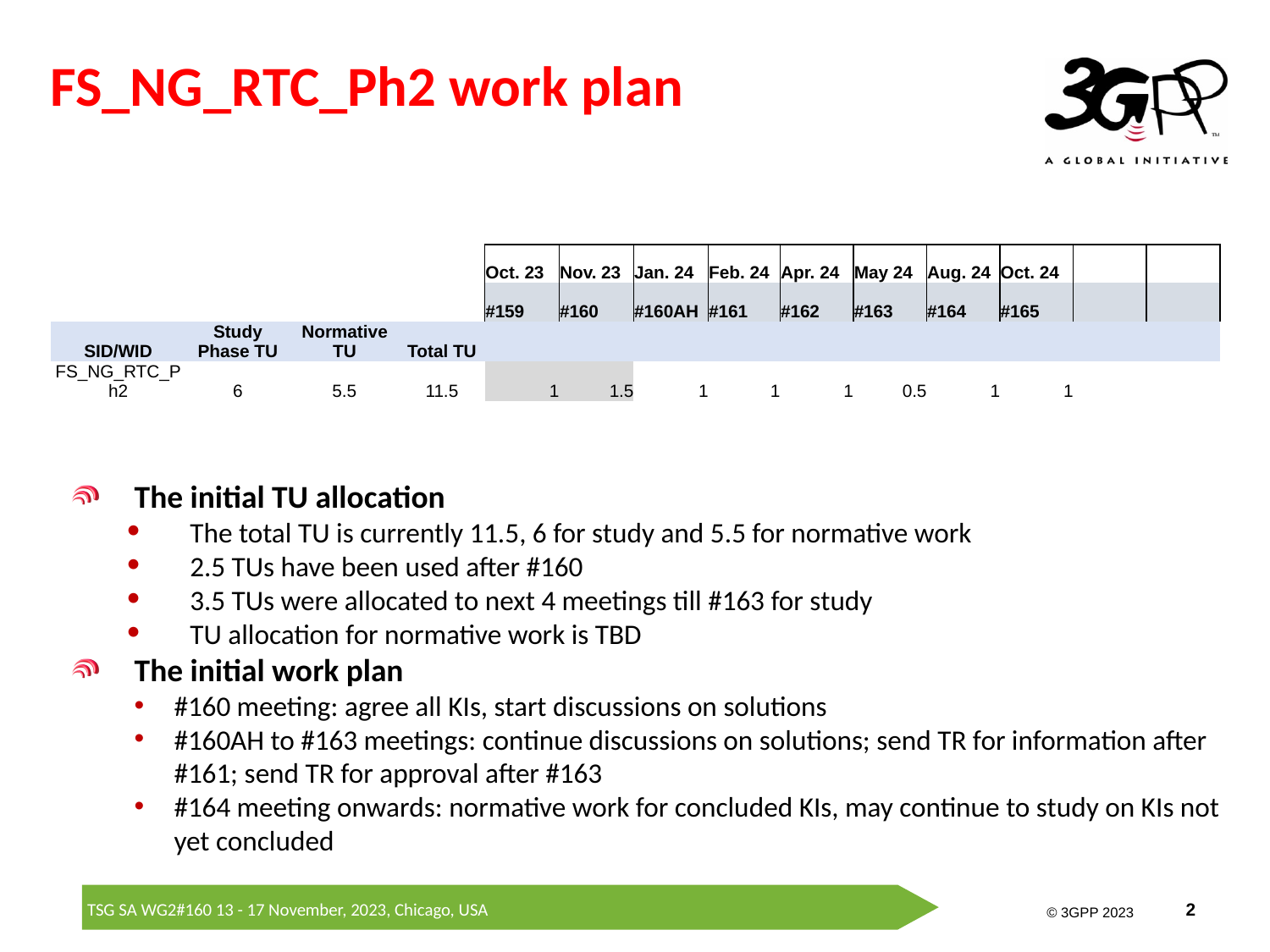

# FS_NG_RTC_Ph2 work plan
|  |  |  |  | Oct. 23 | Nov. 23 | Jan. 24 | Feb. 24 | Apr. 24 | May 24 | Aug. 24 | Oct. 24 |  |  |
| --- | --- | --- | --- | --- | --- | --- | --- | --- | --- | --- | --- | --- | --- |
|  |  |  |  | #159 | #160 | #160AH | #161 | #162 | #163 | #164 | #165 |  |  |
| SID/WID | Study Phase TU | Normative TU | Total TU |  |  |  |  |  |  |  |  |  |  |
| FS\_NG\_RTC\_Ph2 | 6 | 5.5 | 11.5 | 1 | 1.5 | 1 | 1 | 1 | 0.5 | 1 | 1 |  |  |
The initial TU allocation
The total TU is currently 11.5, 6 for study and 5.5 for normative work
2.5 TUs have been used after #160
3.5 TUs were allocated to next 4 meetings till #163 for study
TU allocation for normative work is TBD
The initial work plan
#160 meeting: agree all KIs, start discussions on solutions
#160AH to #163 meetings: continue discussions on solutions; send TR for information after #161; send TR for approval after #163
#164 meeting onwards: normative work for concluded KIs, may continue to study on KIs not yet concluded